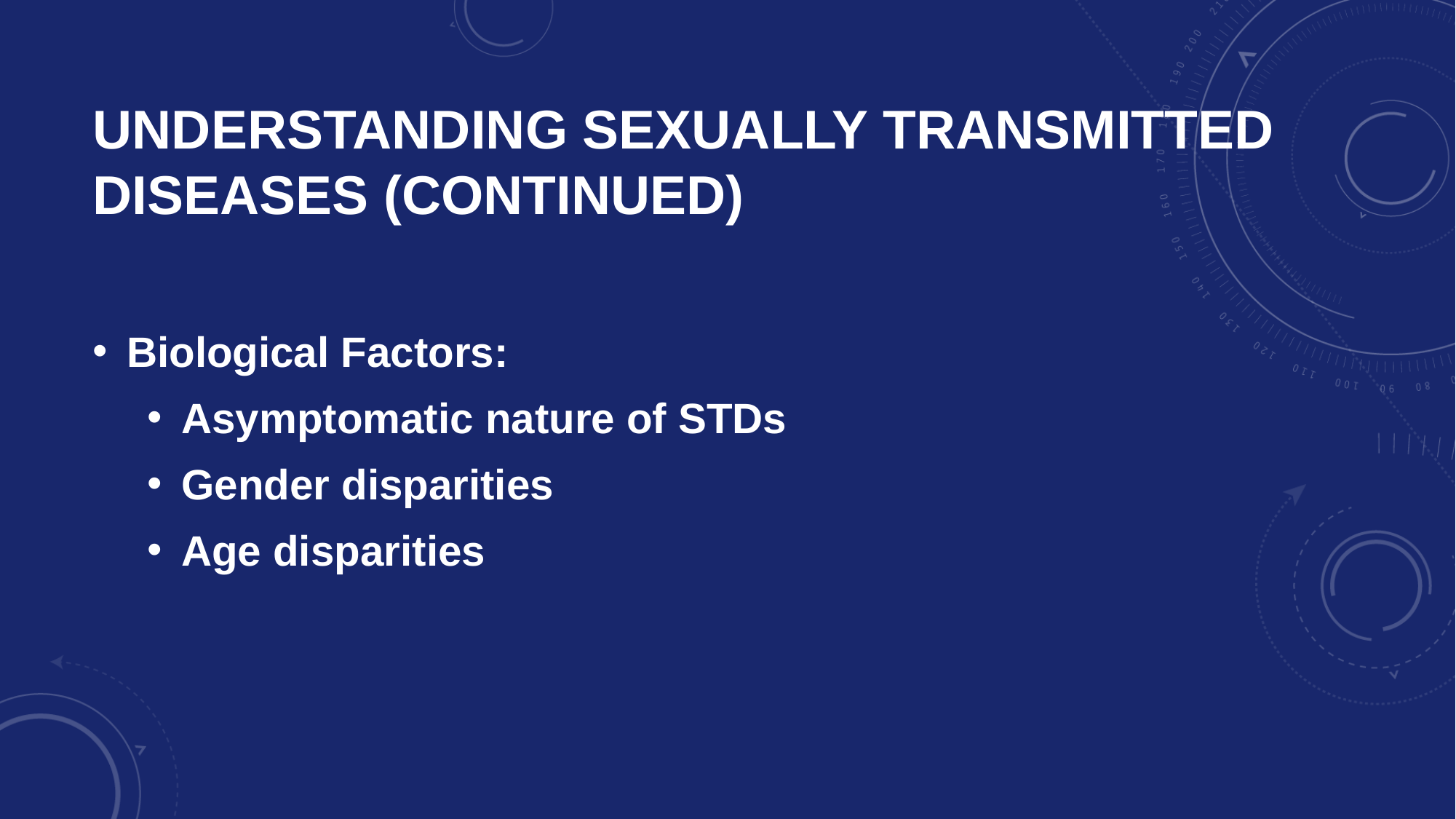

# Understanding Sexually Transmitted Diseases (Continued)
Biological Factors:
Asymptomatic nature of STDs
Gender disparities
Age disparities